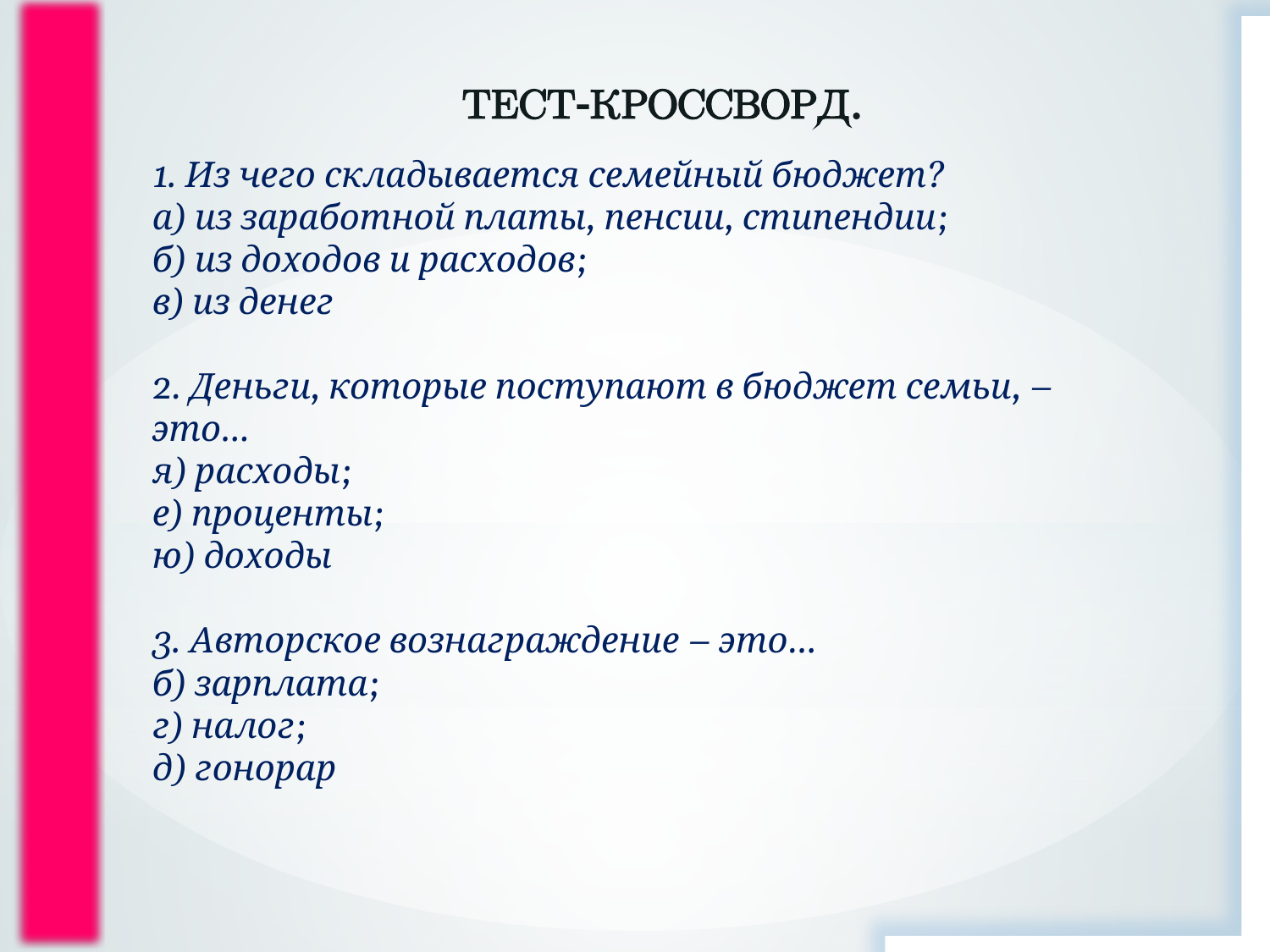

Тест-кроссворд.
1. Из чего складывается семейный бюджет?
а) из заработной платы, пенсии, стипендии; 
б) из доходов и расходов; 
в) из денег

2. Деньги, которые поступают в бюджет семьи, – это…
я) расходы; 
е) проценты; 
ю) доходы
3. Авторское вознаграждение – это…
б) зарплата; 
г) налог; 
д) гонорар